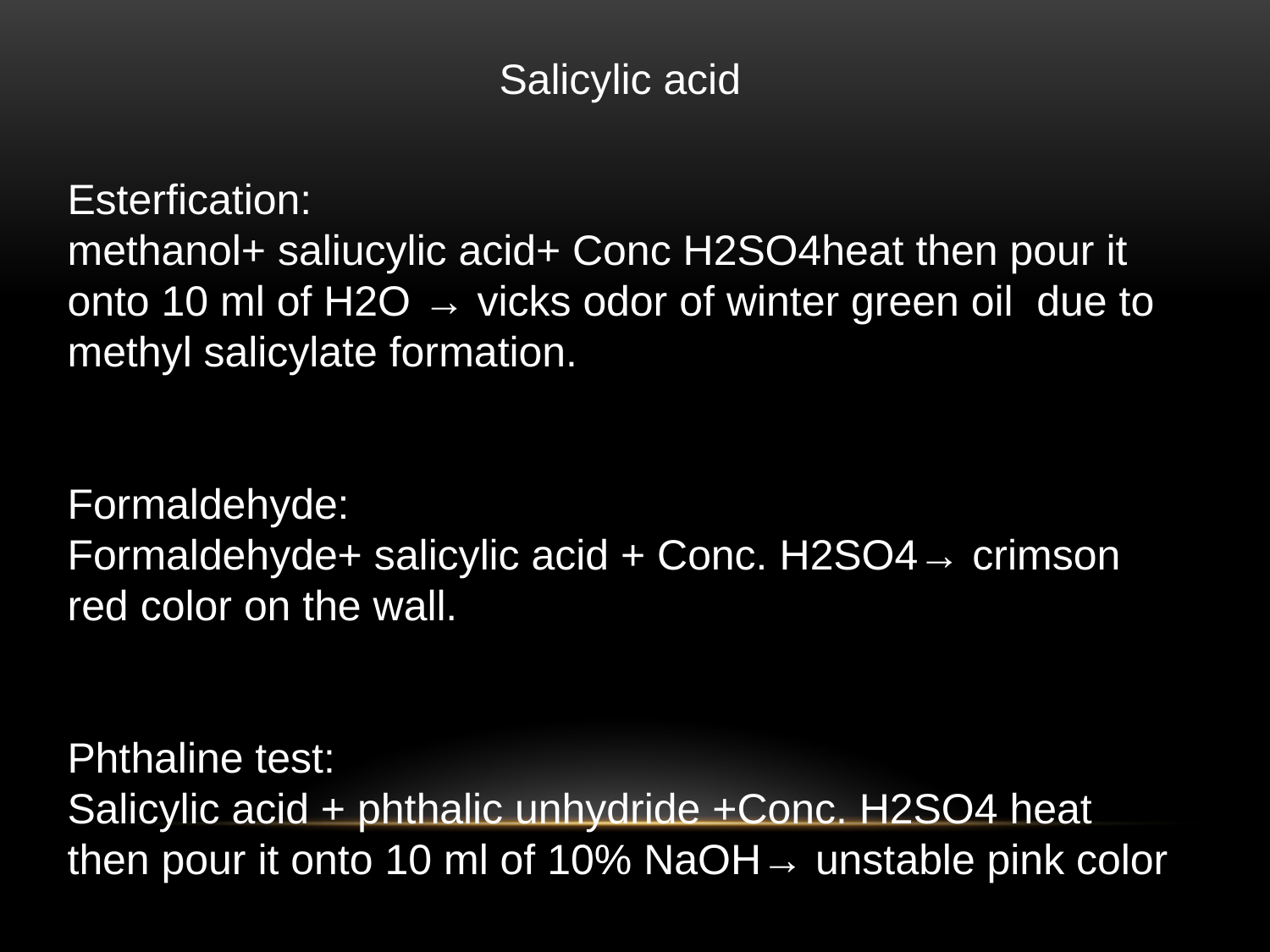

Salicylic acid
Esterfication:
methanol+ saliucylic acid+ Conc H2SO4heat then pour it onto 10 ml of H2O → vicks odor of winter green oil  due to methyl salicylate formation.

Formaldehyde:
Formaldehyde+ salicylic acid + Conc. H2SO4→ crimson red color on the wall.

Phthaline test:
Salicylic acid + phthalic unhydride +Conc. H2SO4 heat then pour it onto 10 ml of 10% NaOH→ unstable pink color